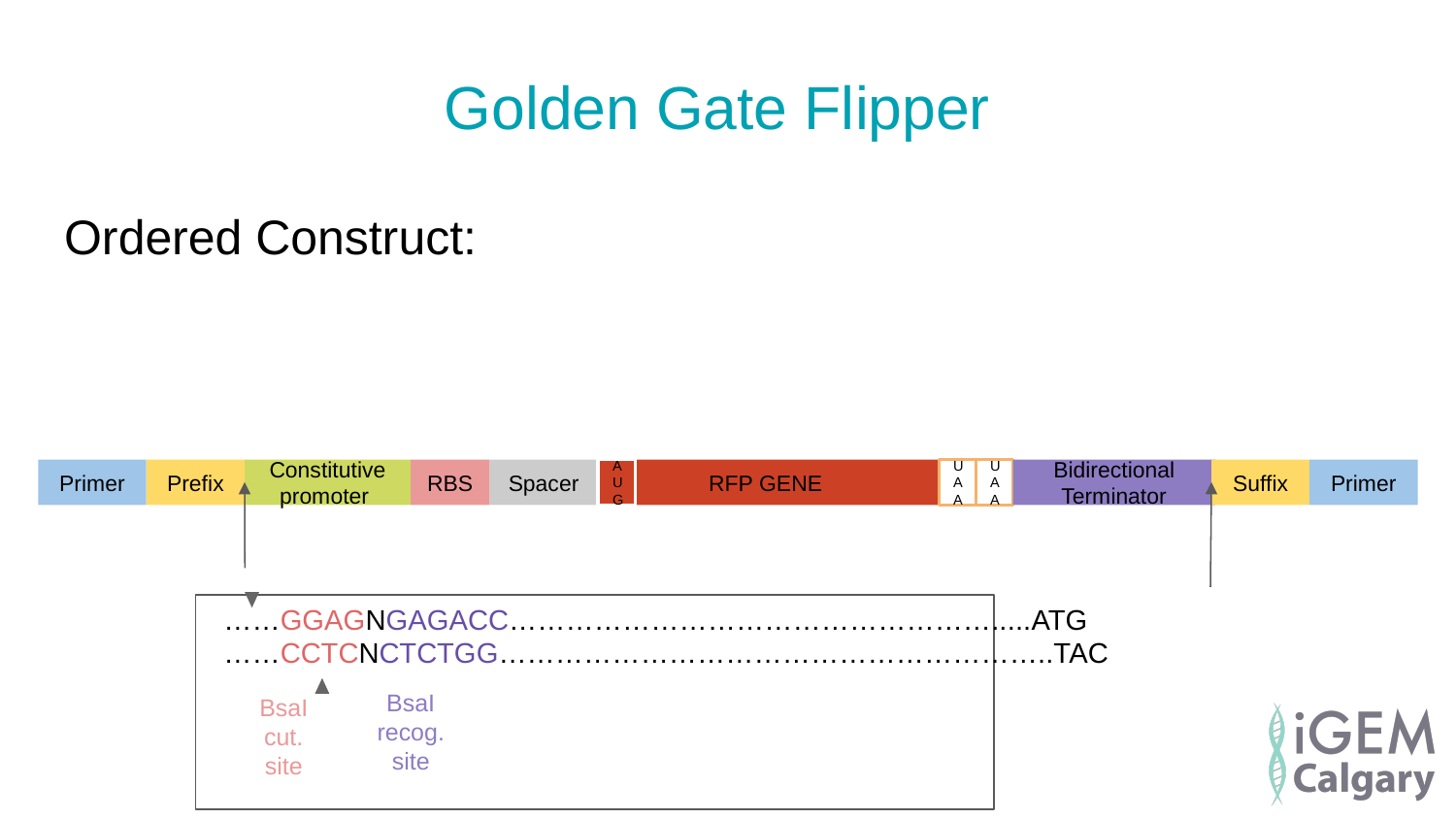

Golden Gate Flipper
Ordered Construct:
Constitutive promoter
Primer
Prefix
RBS
Spacer
AUG
RFP GENE
UAA
UAA
Bidirectional Terminator
Suffix
Primer
……GGAGNGAGACC…………………………………………….....ATG
……CCTCNCTCTGG…………………………………………………..TAC

BsaI recog. site
BsaI cut. site